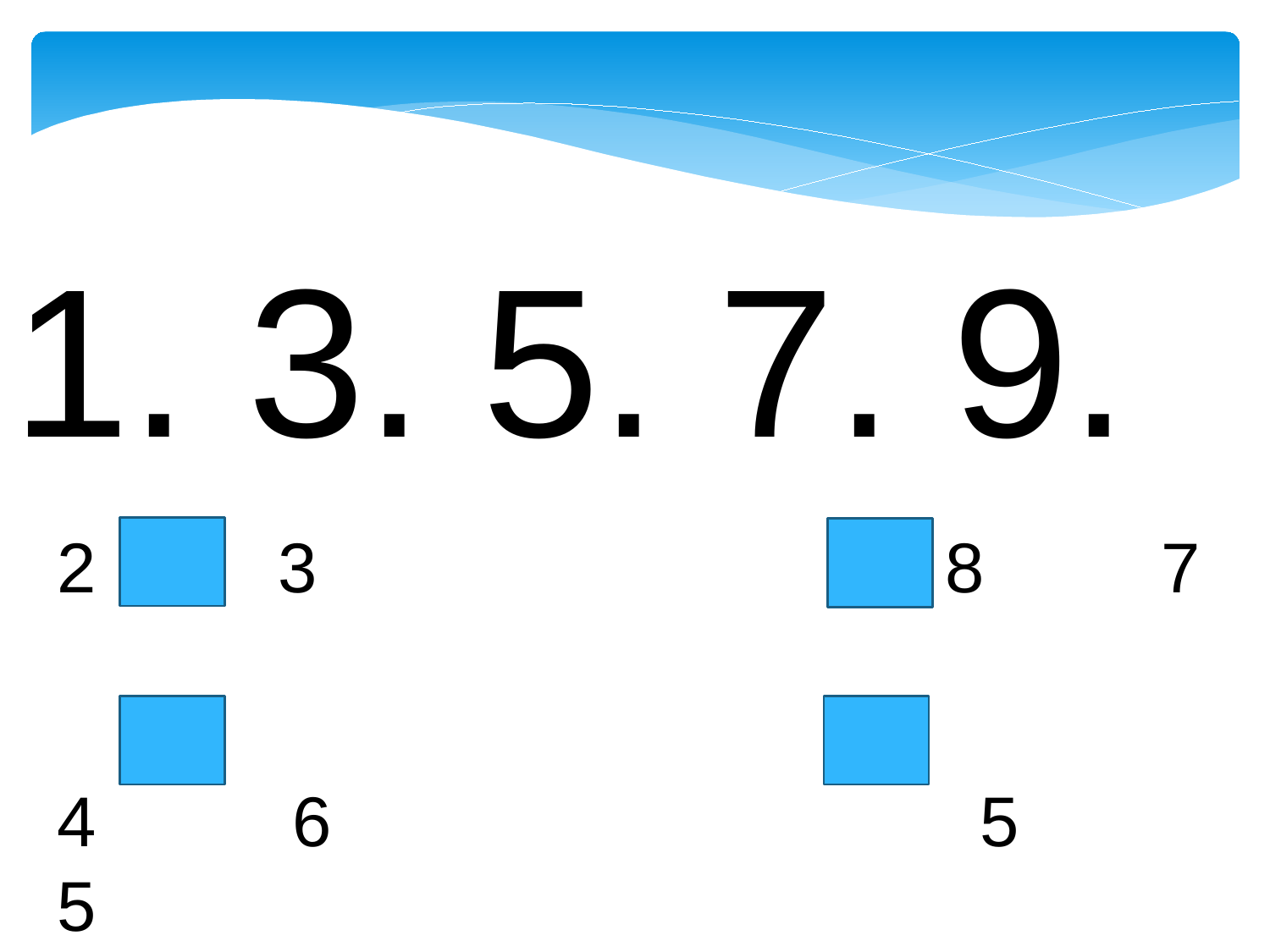

1. 3. 5. 7. 9.
3    3                                8         7

4          6                                 5         5